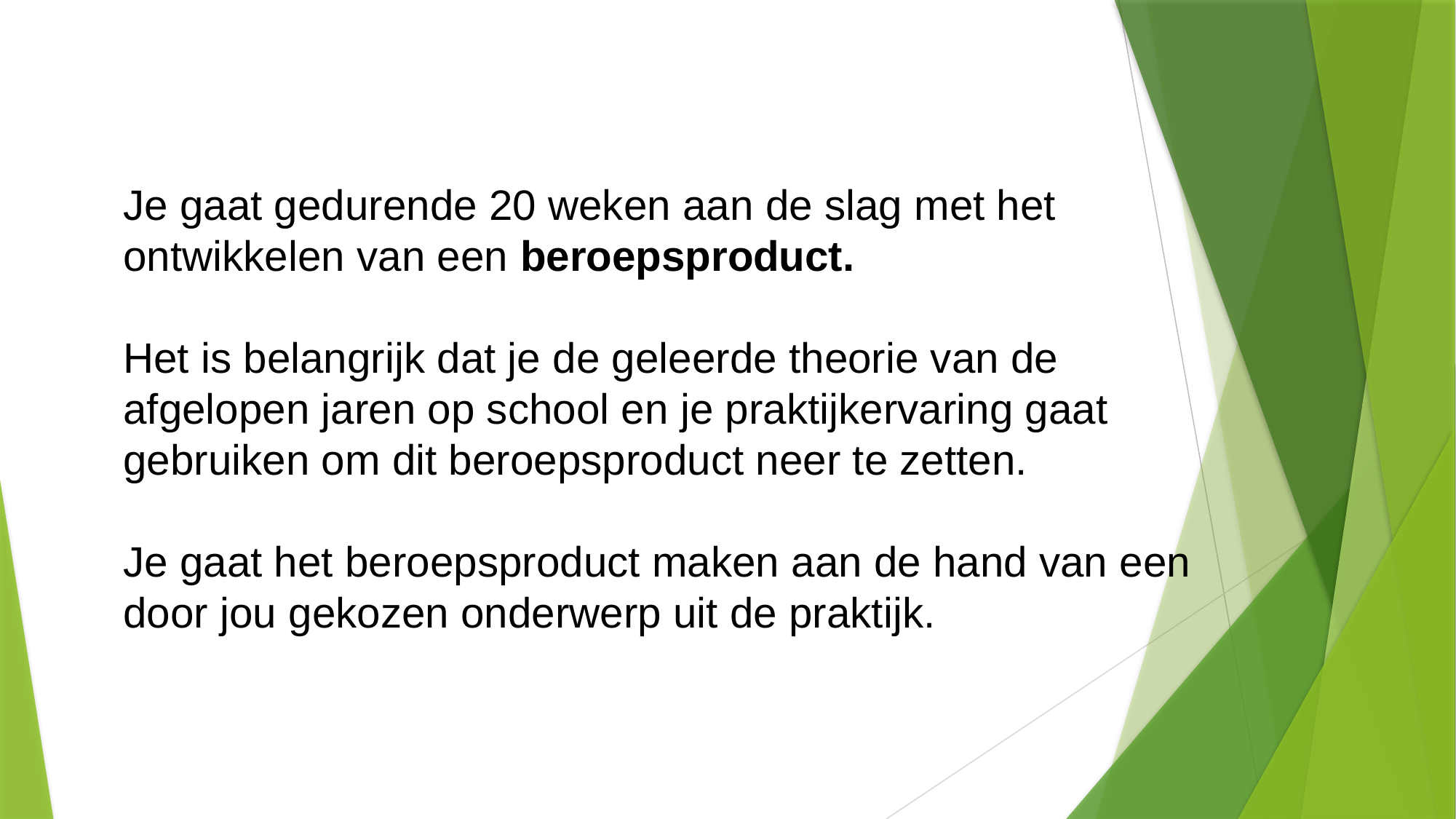

Je gaat gedurende 20 weken aan de slag met het ontwikkelen van een beroepsproduct.

Het is belangrijk dat je de geleerde theorie van de afgelopen jaren op school en je praktijkervaring gaat gebruiken om dit beroepsproduct neer te zetten.

Je gaat het beroepsproduct maken aan de hand van een door jou gekozen onderwerp uit de praktijk.